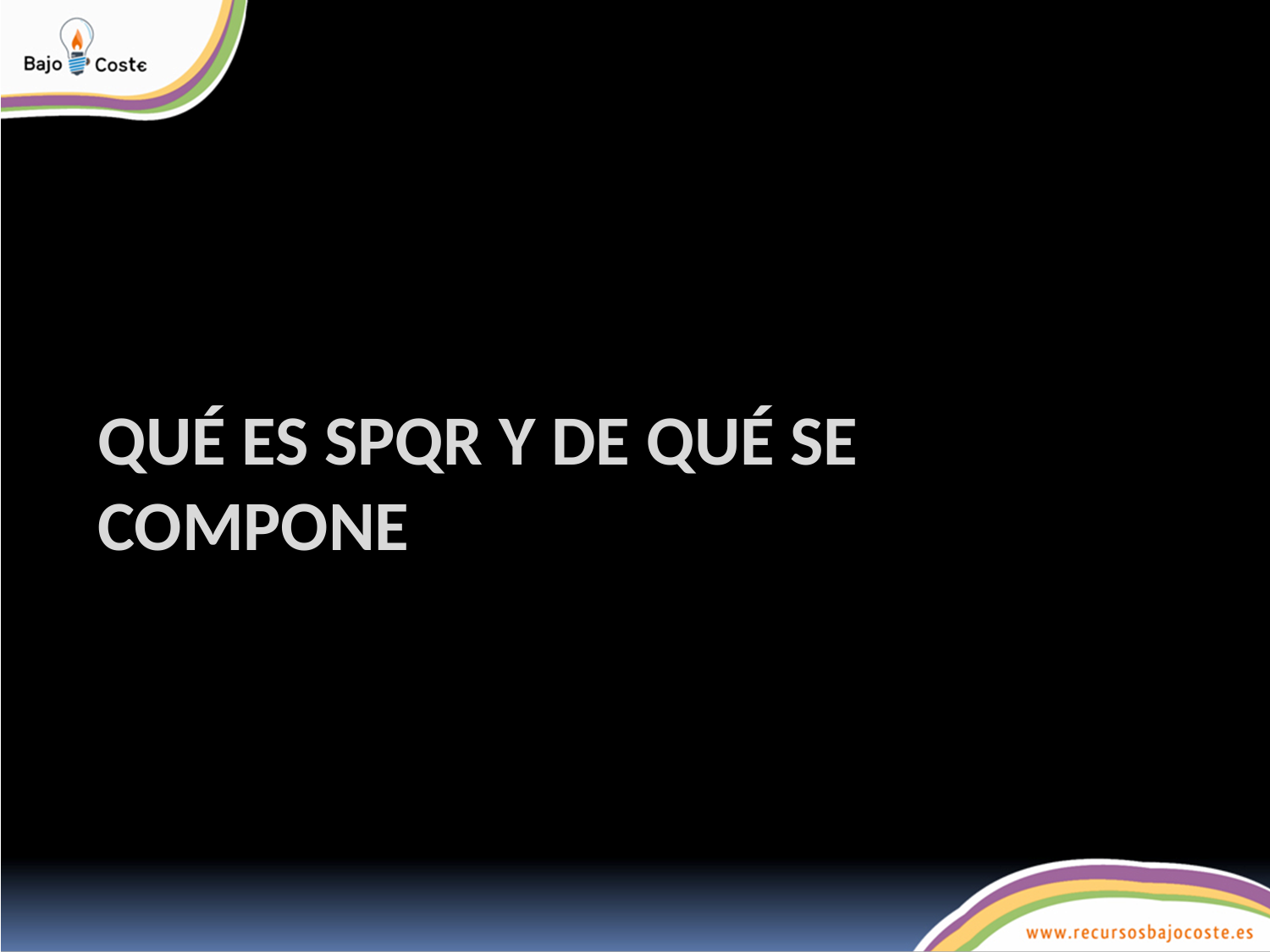

# Qué es SPQR y de qué se compone